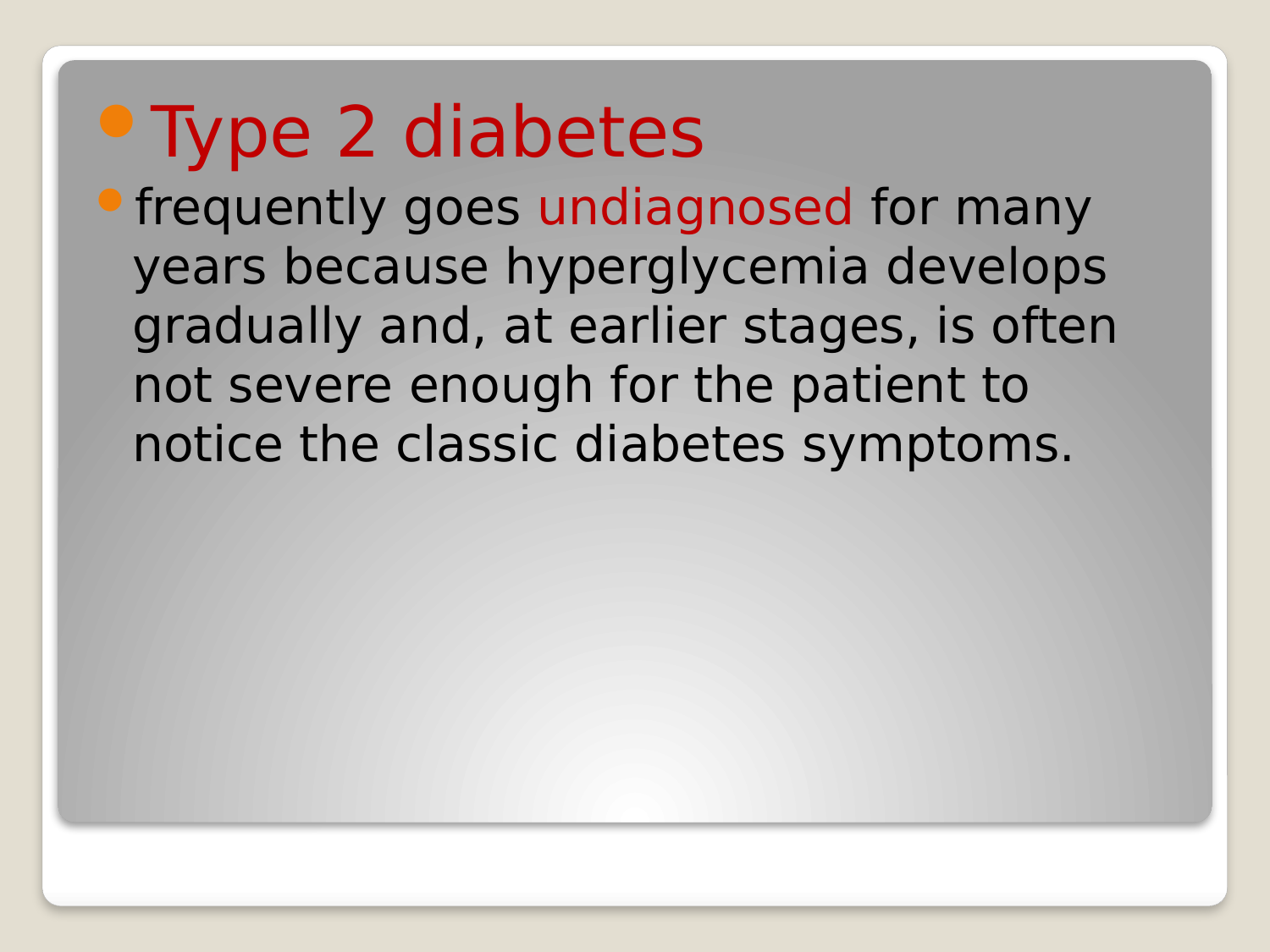

Type 2 diabetes
frequently goes undiagnosed for many years because hyperglycemia develops gradually and, at earlier stages, is often not severe enough for the patient to notice the classic diabetes symptoms.
#